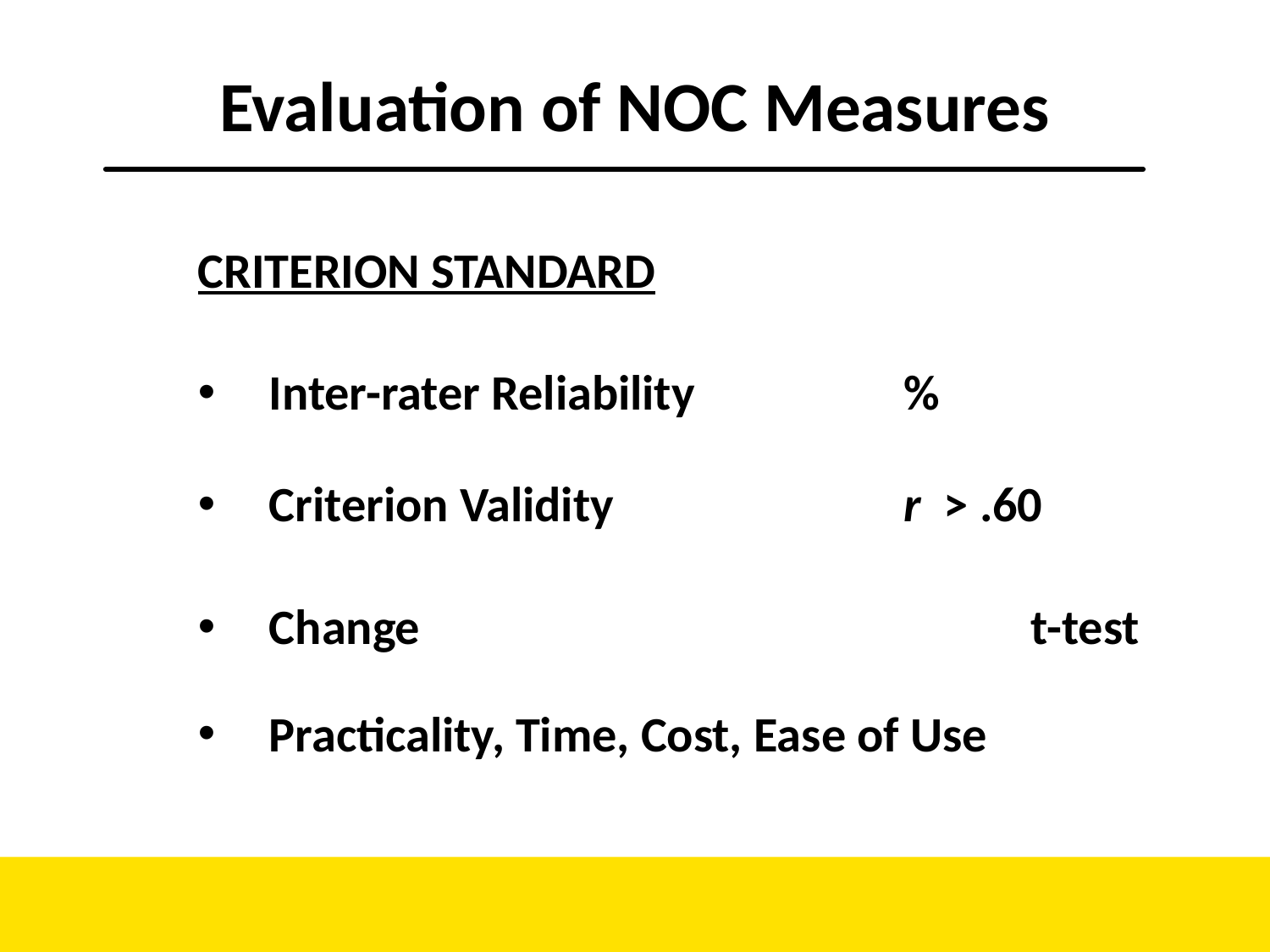

# Evaluation of NOC Measures
CRITERION STANDARD

Inter-rater Reliability		%

Criterion Validity	        		r  > .60

Change					t-test
Practicality, Time, Cost, Ease of Use